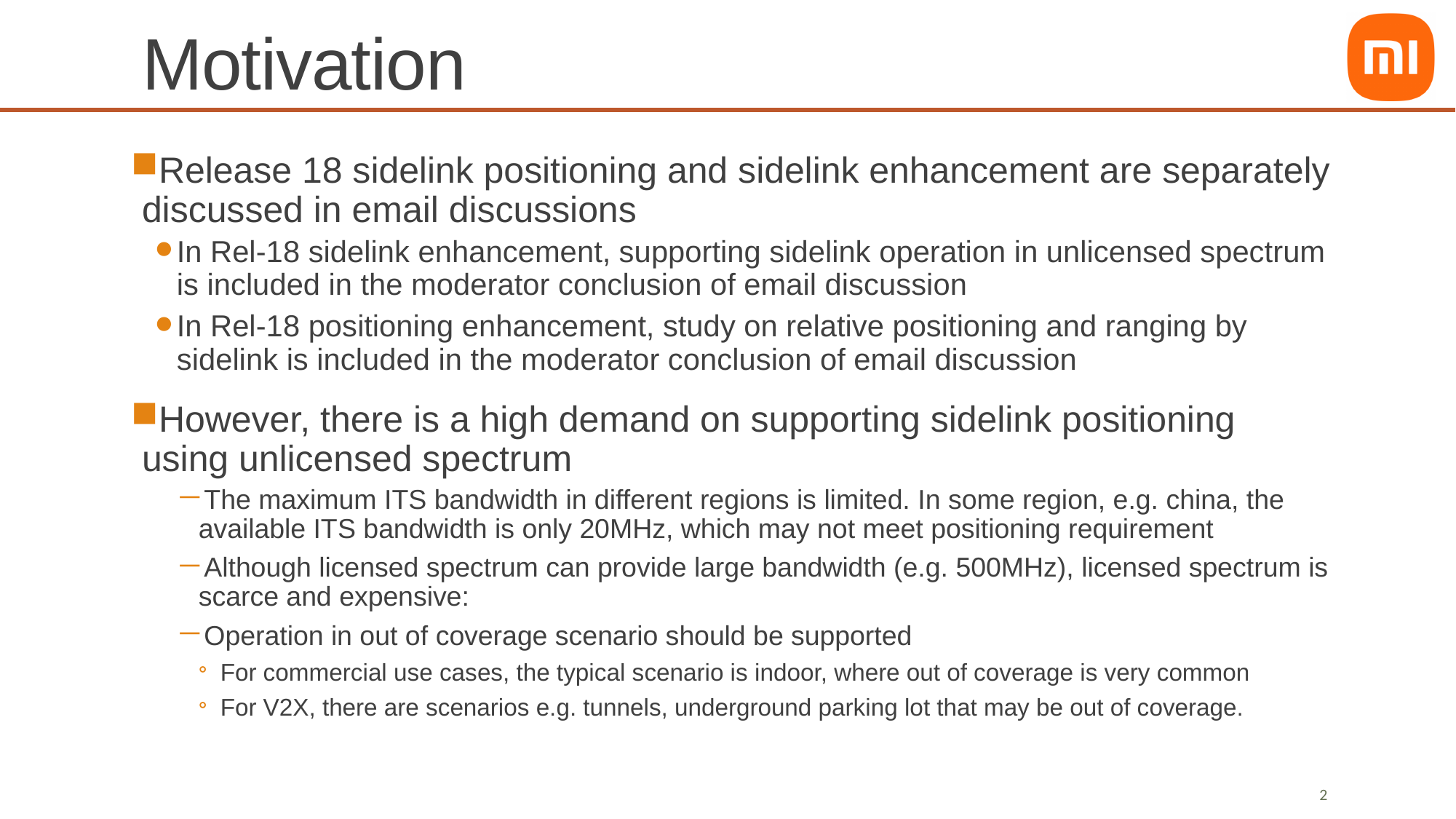

# Motivation
Release 18 sidelink positioning and sidelink enhancement are separately discussed in email discussions
In Rel-18 sidelink enhancement, supporting sidelink operation in unlicensed spectrum is included in the moderator conclusion of email discussion
In Rel-18 positioning enhancement, study on relative positioning and ranging by sidelink is included in the moderator conclusion of email discussion
However, there is a high demand on supporting sidelink positioning using unlicensed spectrum
The maximum ITS bandwidth in different regions is limited. In some region, e.g. china, the available ITS bandwidth is only 20MHz, which may not meet positioning requirement
Although licensed spectrum can provide large bandwidth (e.g. 500MHz), licensed spectrum is scarce and expensive:
Operation in out of coverage scenario should be supported
For commercial use cases, the typical scenario is indoor, where out of coverage is very common
For V2X, there are scenarios e.g. tunnels, underground parking lot that may be out of coverage.